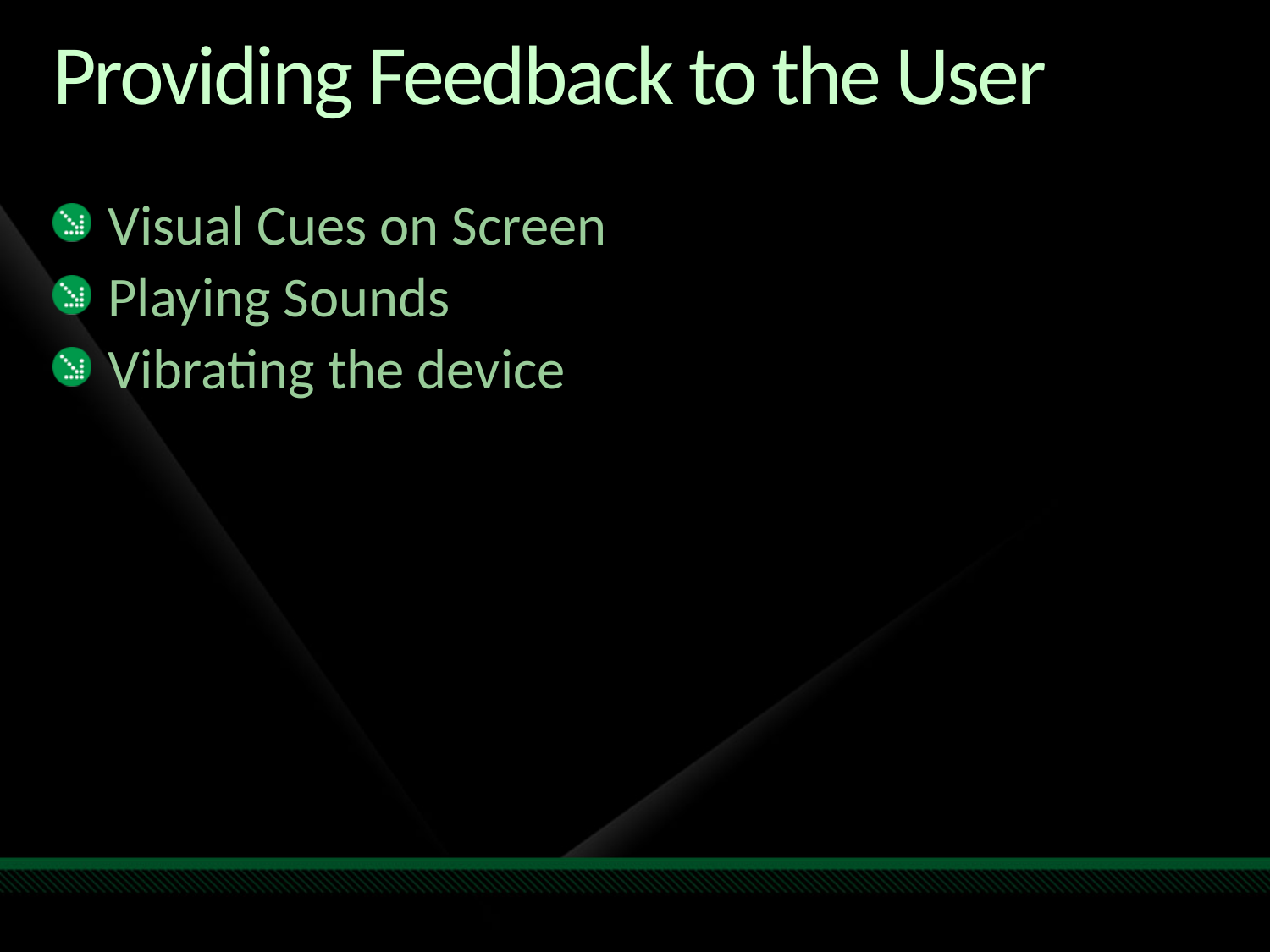

# Providing Feedback to the User
Visual Cues on Screen
Playing Sounds
Vibrating the device